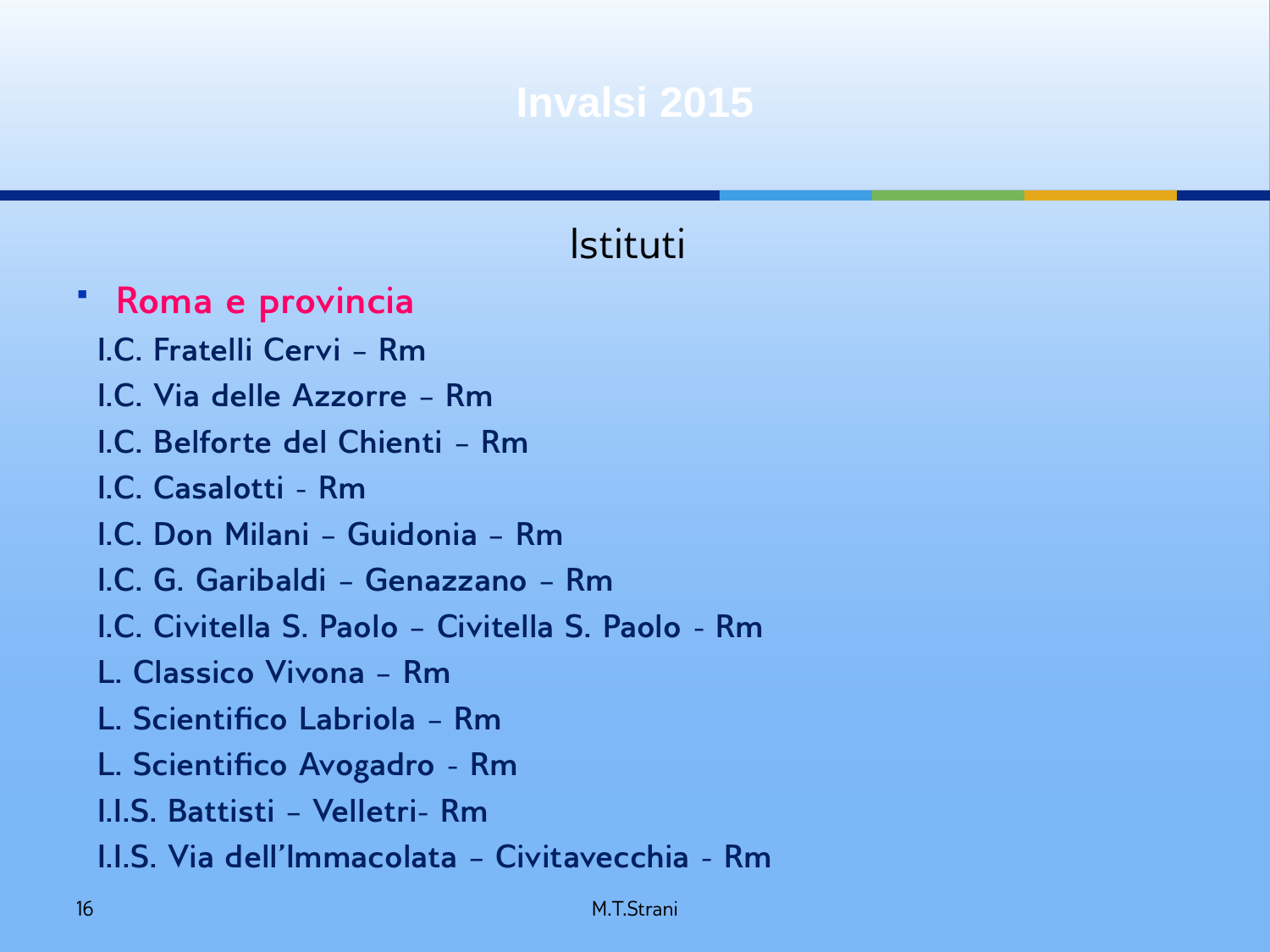

# Invalsi 2015
Istituti
Roma e provincia
  I.C. Fratelli Cervi – Rm
  I.C. Via delle Azzorre – Rm
  I.C. Belforte del Chienti – Rm
  I.C. Casalotti - Rm
  I.C. Don Milani – Guidonia – Rm
  I.C. G. Garibaldi – Genazzano – Rm
  I.C. Civitella S. Paolo – Civitella S. Paolo - Rm
  L. Classico Vivona – Rm
  L. Scientifico Labriola – Rm
  L. Scientifico Avogadro - Rm
  I.I.S. Battisti – Velletri- Rm
  I.I.S. Via dell’Immacolata – Civitavecchia - Rm

16
M.T.Strani